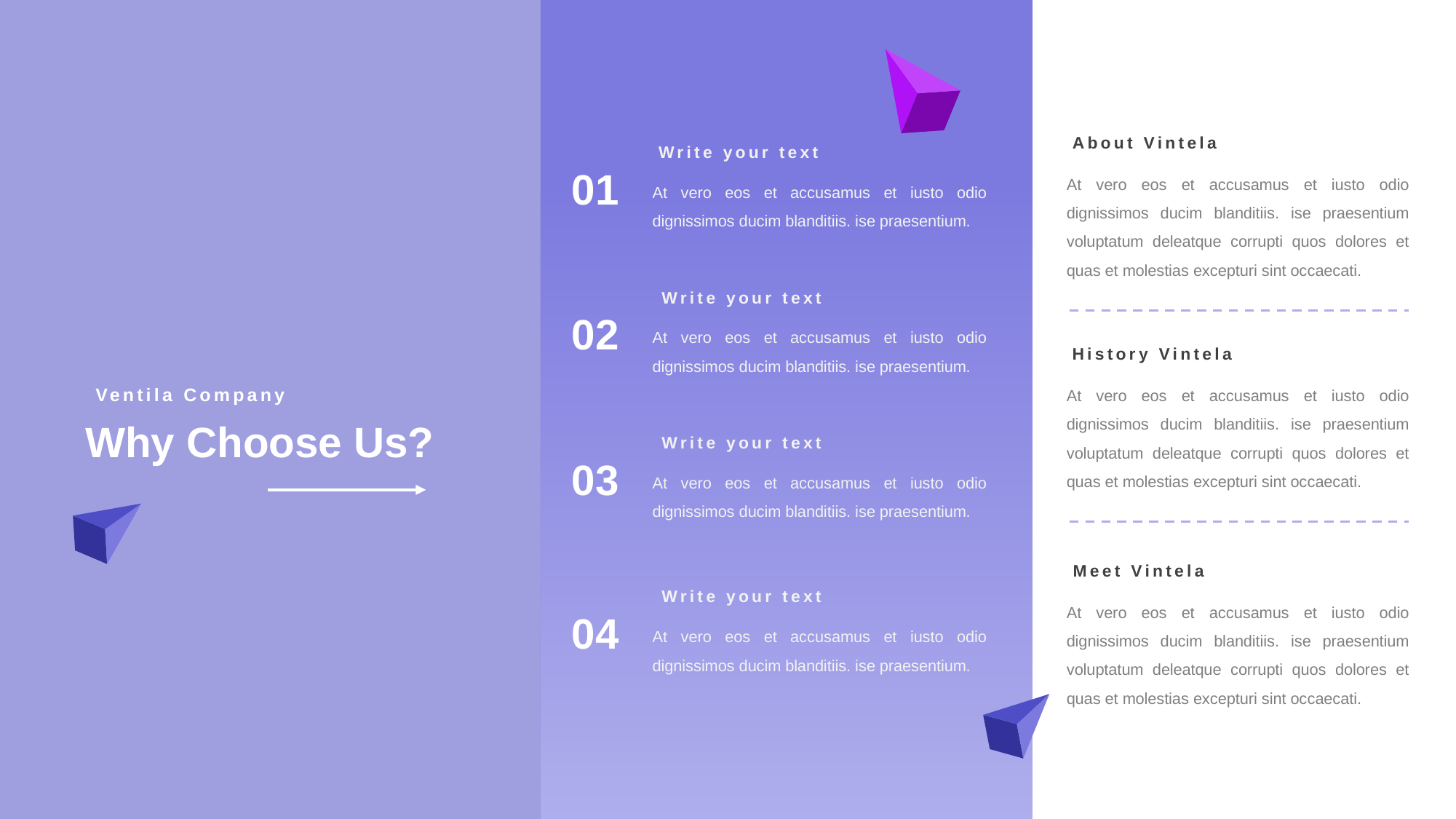

About Vintela
Write your text
01
At vero eos et accusamus et iusto odio dignissimos ducim blanditiis. ise praesentium voluptatum deleatque corrupti quos dolores et quas et molestias excepturi sint occaecati.
At vero eos et accusamus et iusto odio dignissimos ducim blanditiis. ise praesentium.
Write your text
02
At vero eos et accusamus et iusto odio dignissimos ducim blanditiis. ise praesentium.
History Vintela
At vero eos et accusamus et iusto odio dignissimos ducim blanditiis. ise praesentium voluptatum deleatque corrupti quos dolores et quas et molestias excepturi sint occaecati.
Ventila Company
Why Choose Us?
Write your text
03
At vero eos et accusamus et iusto odio dignissimos ducim blanditiis. ise praesentium.

Meet Vintela
Write your text
At vero eos et accusamus et iusto odio dignissimos ducim blanditiis. ise praesentium voluptatum deleatque corrupti quos dolores et quas et molestias excepturi sint occaecati.
04
At vero eos et accusamus et iusto odio dignissimos ducim blanditiis. ise praesentium.